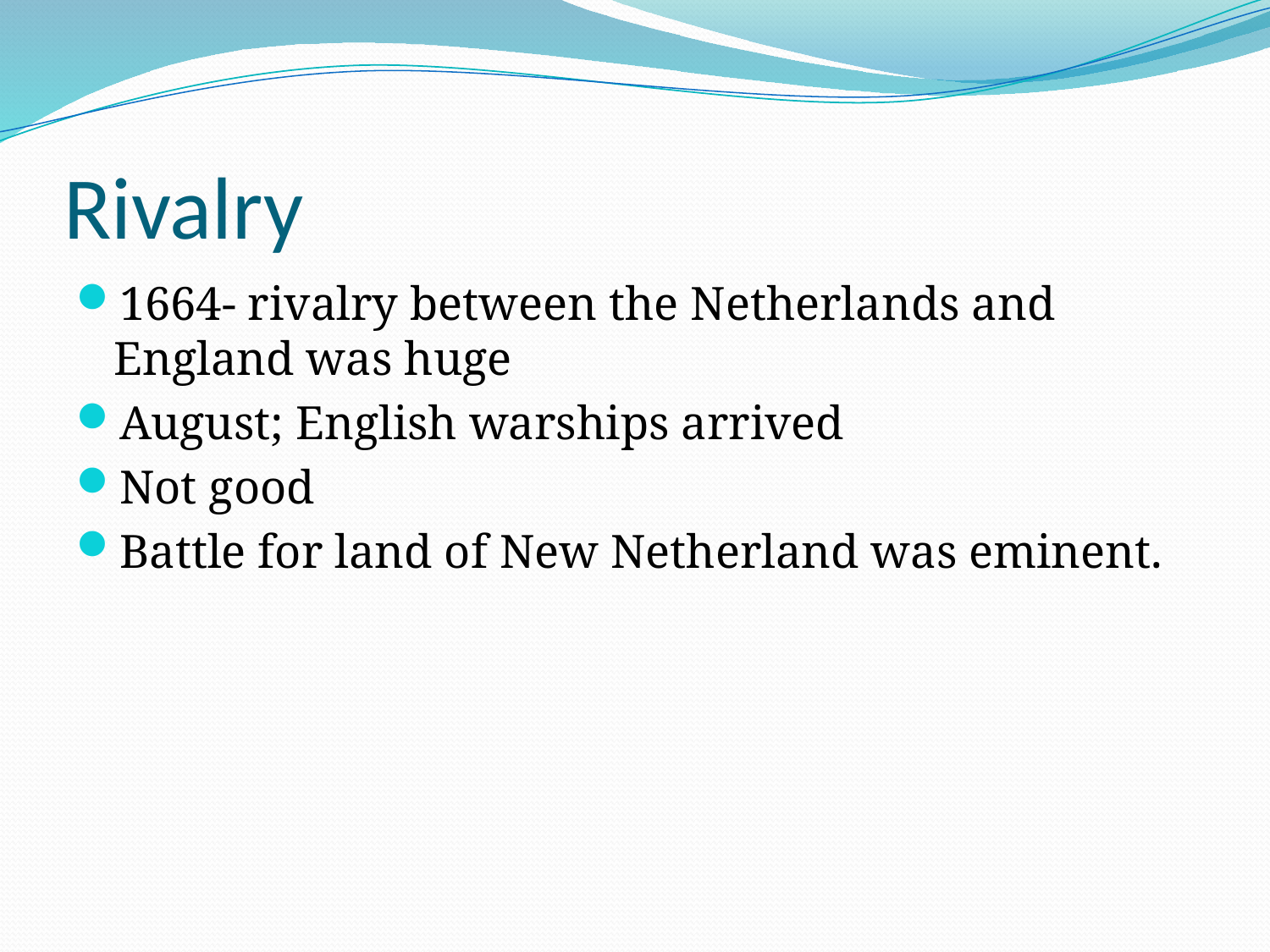

# Rivalry
1664- rivalry between the Netherlands and England was huge
August; English warships arrived
Not good
Battle for land of New Netherland was eminent.